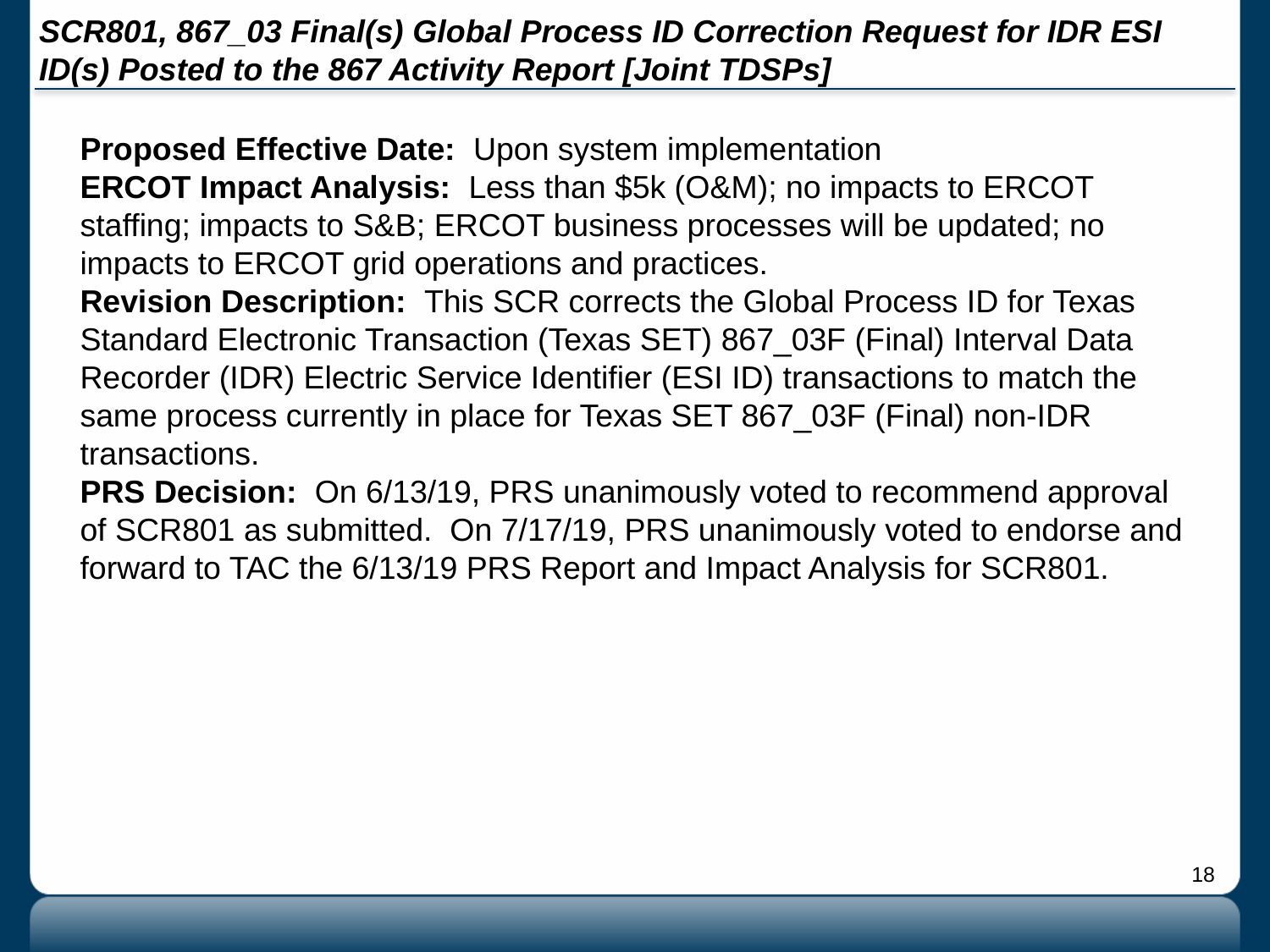

# SCR801, 867_03 Final(s) Global Process ID Correction Request for IDR ESI ID(s) Posted to the 867 Activity Report [Joint TDSPs]
Proposed Effective Date:  Upon system implementation
ERCOT Impact Analysis:  Less than $5k (O&M); no impacts to ERCOT staffing; impacts to S&B; ERCOT business processes will be updated; no impacts to ERCOT grid operations and practices.
Revision Description:  This SCR corrects the Global Process ID for Texas Standard Electronic Transaction (Texas SET) 867_03F (Final) Interval Data Recorder (IDR) Electric Service Identifier (ESI ID) transactions to match the same process currently in place for Texas SET 867_03F (Final) non-IDR transactions.
PRS Decision:  On 6/13/19, PRS unanimously voted to recommend approval of SCR801 as submitted.  On 7/17/19, PRS unanimously voted to endorse and forward to TAC the 6/13/19 PRS Report and Impact Analysis for SCR801.